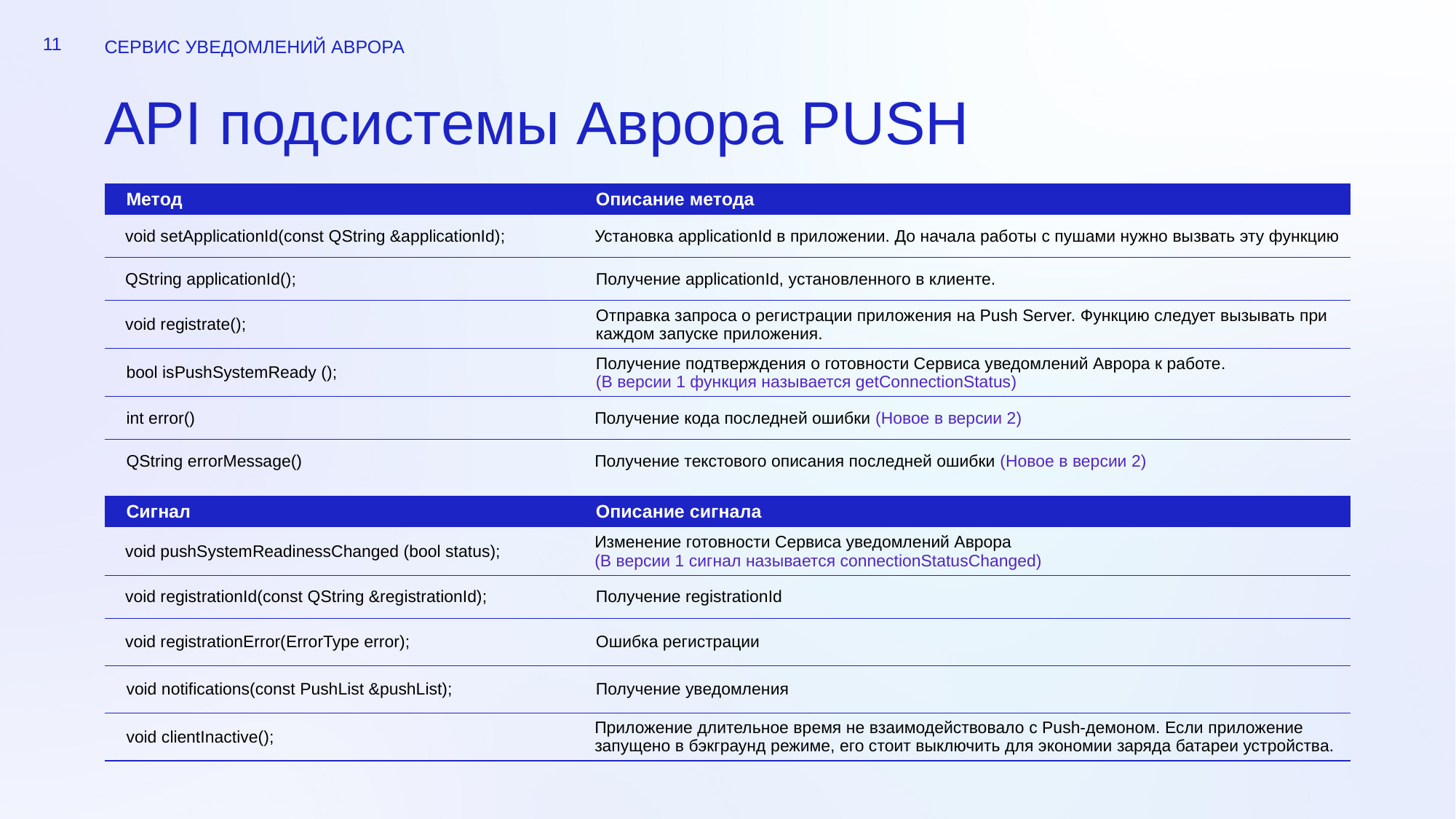

11
СЕРВИС УВЕДОМЛЕНИЙ АВРОРА
# API подсистемы Аврора PUSH
| Метод | Описание метода |
| --- | --- |
| void setApplicationId(const QString &applicationId); | Установка applicationId в приложении. До начала работы с пушами нужно вызвать эту функцию |
| QString applicationId(); | Получение applicationId, установленного в клиенте. |
| void registrate(); | Отправка запроса о регистрации приложения на Push Server. Функцию следует вызывать при каждом запуске приложения. |
| bool isPushSystemReady (); | Получение подтверждения о готовности Сервиса уведомлений Аврора к работе. (В версии 1 функция называется getConnectionStatus) |
| int error() | Получение кода последней ошибки (Новое в версии 2) |
| QString errorMessage() | Получение текстового описания последней ошибки (Новое в версии 2) |
| Сигнал | Описание сигнала |
| --- | --- |
| void pushSystemReadinessChanged (bool status); | Изменение готовности Сервиса уведомлений Аврора (В версии 1 сигнал называется connectionStatusChanged) |
| void registrationId(const QString &registrationId); | Получение registrationId |
| void registrationError(ErrorType error); | Ошибка регистрации |
| void notifications(const PushList &pushList); | Получение уведомления |
| void clientInactive(); | Приложение длительное время не взаимодействовало с Push-демоном. Если приложение запущено в бэкграунд режиме, его стоит выключить для экономии заряда батареи устройства. |